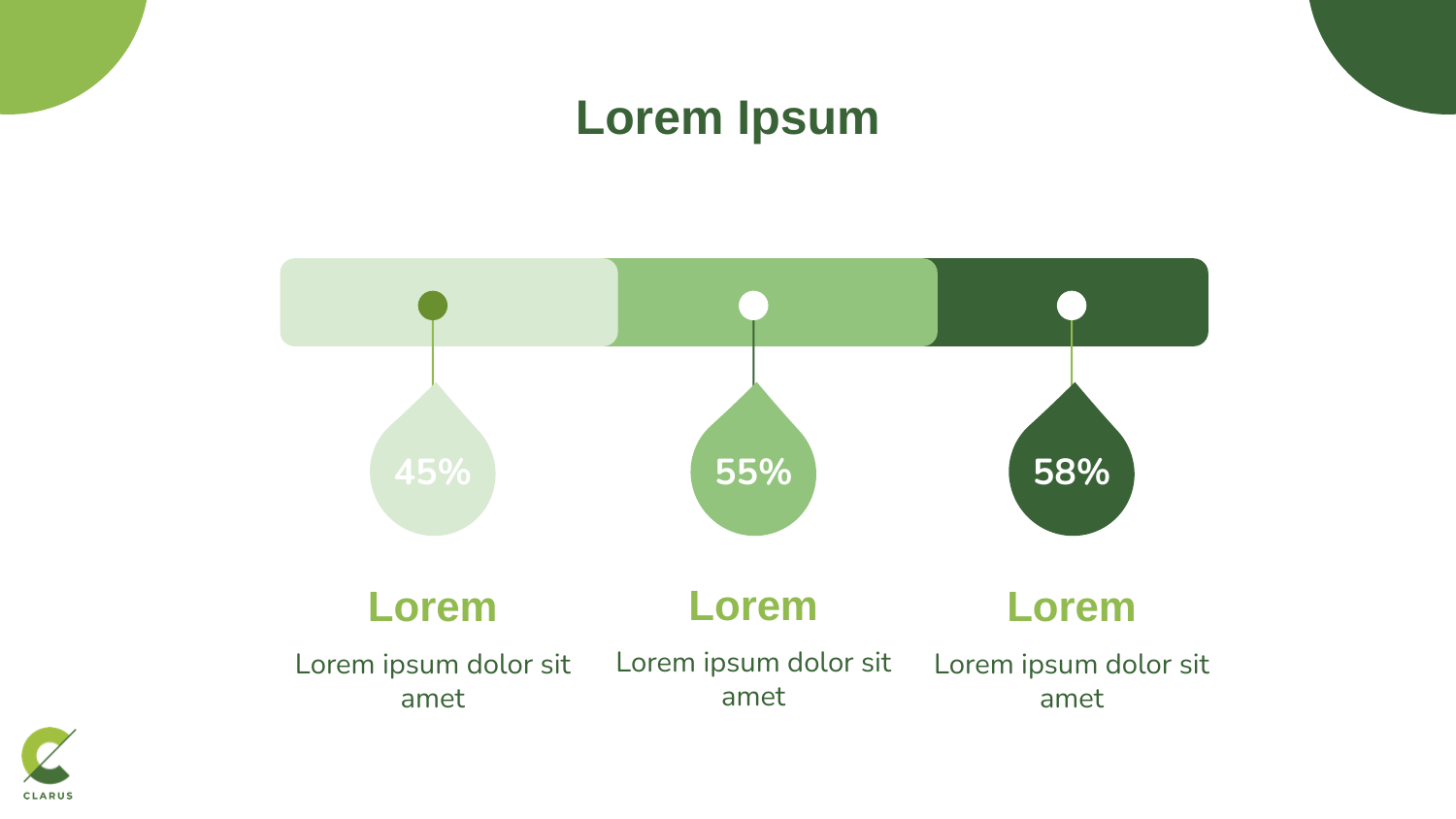

# Lorem Ipsum

45%

55%

58%
Lorem
Lorem
Lorem
Lorem ipsum dolor sit amet
Lorem ipsum dolor sit amet
Lorem ipsum dolor sit amet